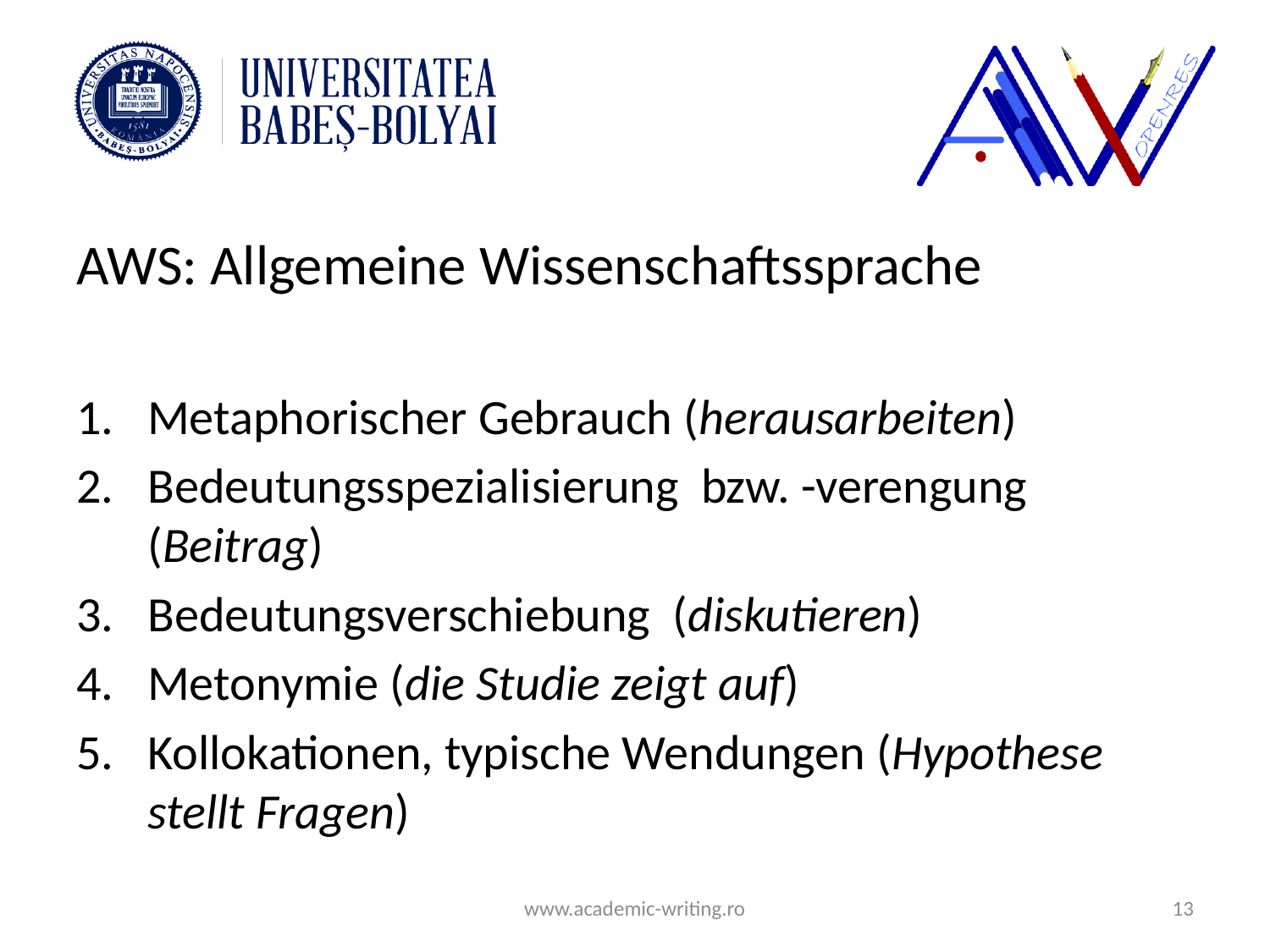

#
AWS: Allgemeine Wissenschaftssprache

Metaphorischer Gebrauch (herausarbeiten)
Bedeutungsspezialisierung  bzw. -verengung (Beitrag)
Bedeutungsverschiebung  (diskutieren)
Metonymie (die Studie zeigt auf)
Kollokationen, typische Wendungen (Hypothese stellt Fragen)

www.academic-writing.ro
13